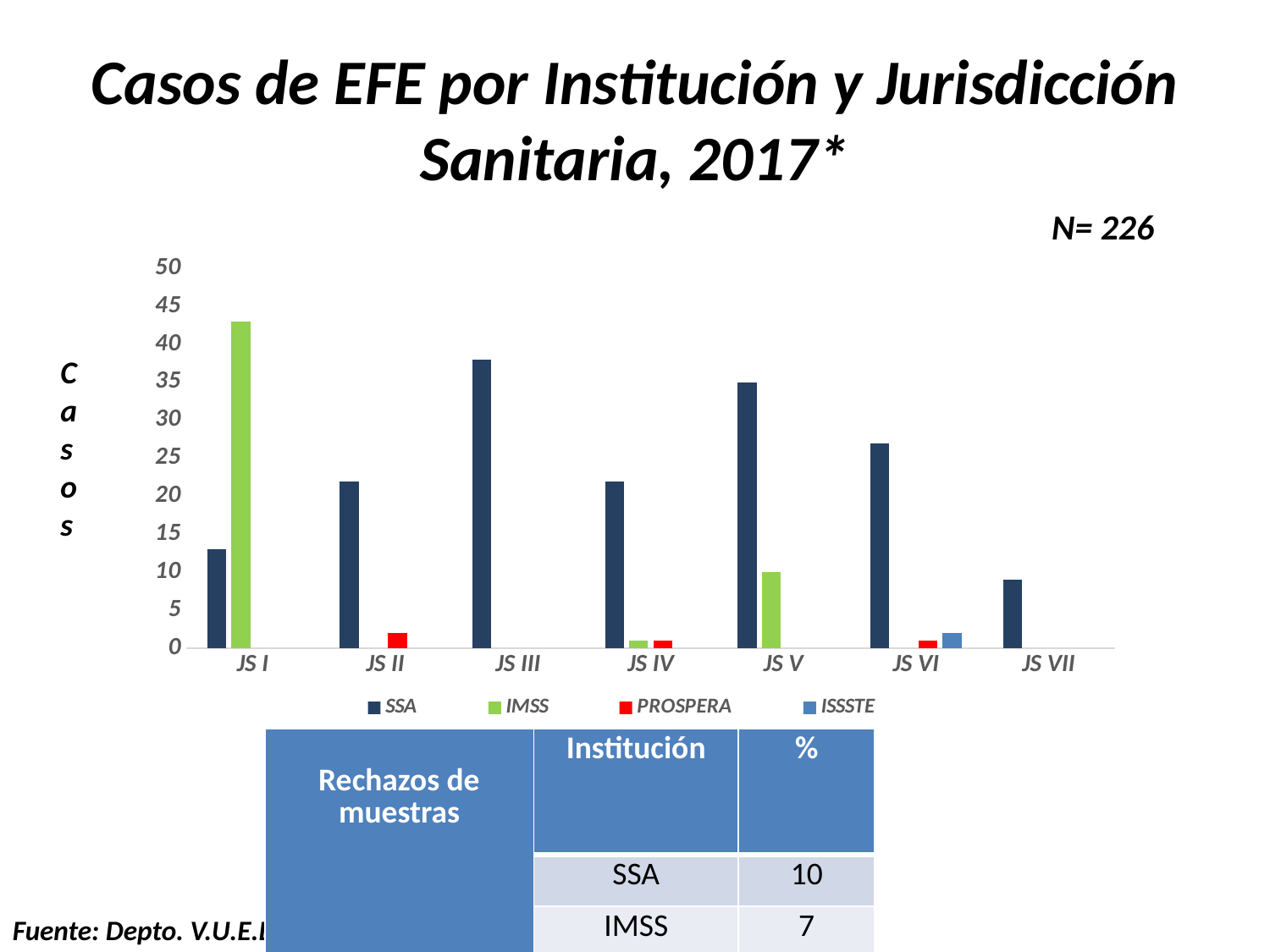

# Casos de EFE por Institución y Jurisdicción Sanitaria, 2017*
N= 226

### Chart

| Category | SSA | IMSS | PROSPERA | ISSSTE |
|---|---|---|---|---|
| JS I | 13.0 | 43.0 | None | None |
| JS II | 22.0 | None | 2.0 | None |
| JS III | 38.0 | None | None | None |
| JS IV | 22.0 | 1.0 | 1.0 | None |
| JS V | 35.0 | 10.0 | None | None |
| JS VI | 27.0 | None | 1.0 | 2.0 |
| JS VII | 9.0 | None | None | None |
Casos
| Rechazos de muestras | Institución | % |
| --- | --- | --- |
|  | SSA | 10 |
|  | IMSS | 7 |
Fuente: Depto. V.U.E.D. hasta semana 52 2017.